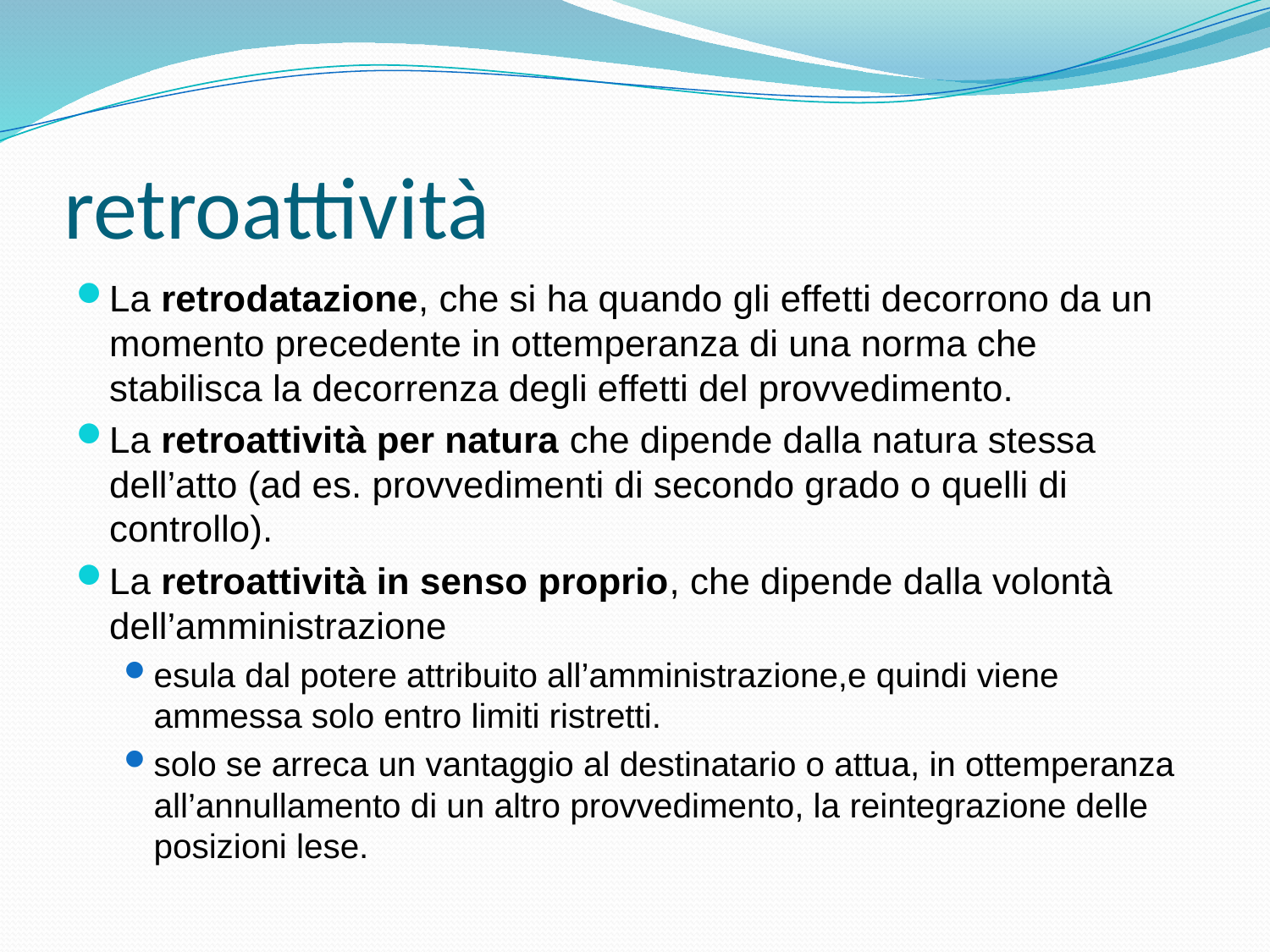

# retroattività
La retrodatazione, che si ha quando gli effetti decorrono da un momento precedente in ottemperanza di una norma che stabilisca la decorrenza degli effetti del provvedimento.
La retroattività per natura che dipende dalla natura stessa dell’atto (ad es. provvedimenti di secondo grado o quelli di controllo).
La retroattività in senso proprio, che dipende dalla volontà dell’amministrazione
esula dal potere attribuito all’amministrazione,e quindi viene ammessa solo entro limiti ristretti.
solo se arreca un vantaggio al destinatario o attua, in ottemperanza all’annullamento di un altro provvedimento, la reintegrazione delle posizioni lese.